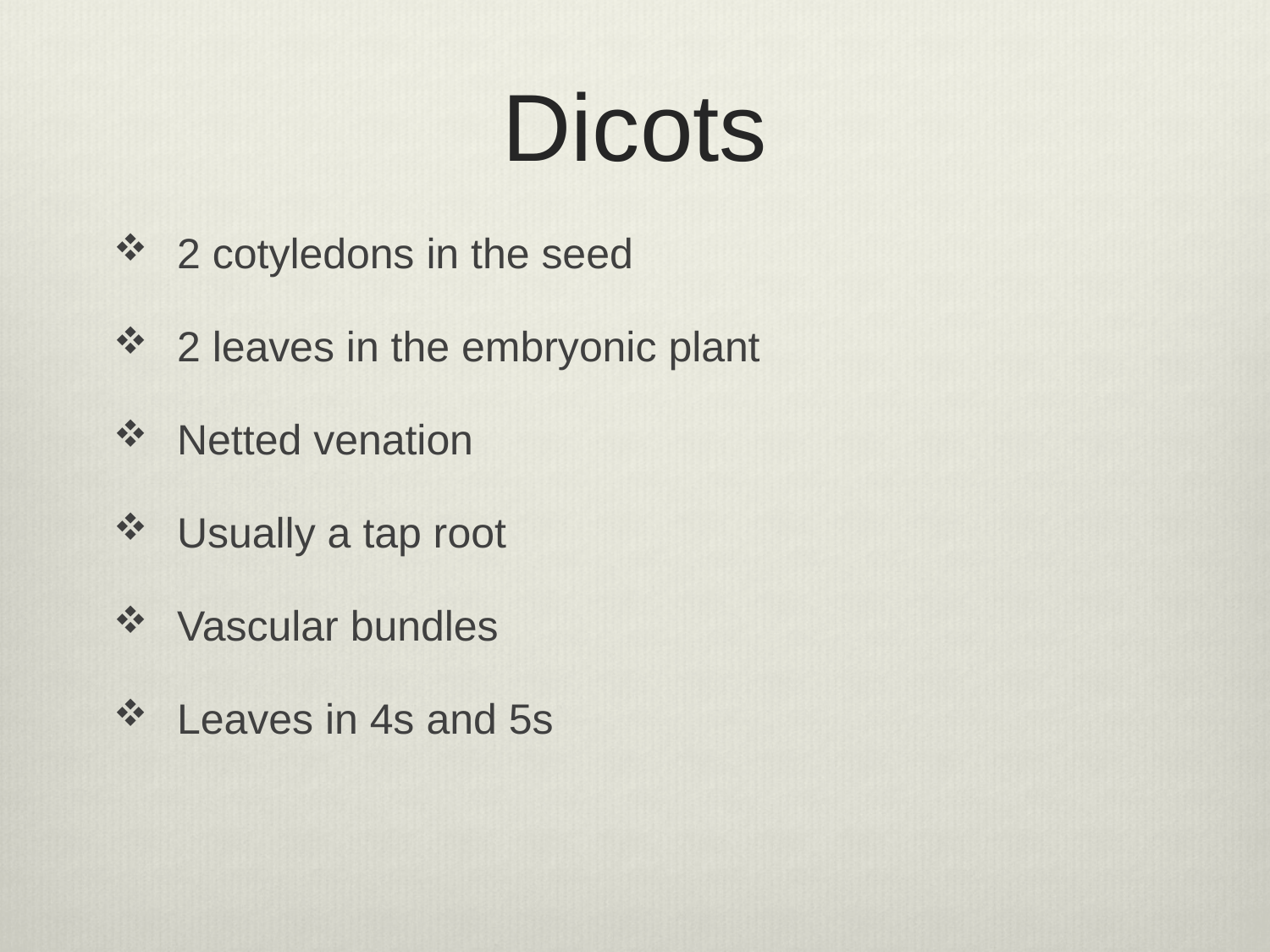

# Dicots
2 cotyledons in the seed
2 leaves in the embryonic plant
Netted venation
Usually a tap root
Vascular bundles
Leaves in 4s and 5s